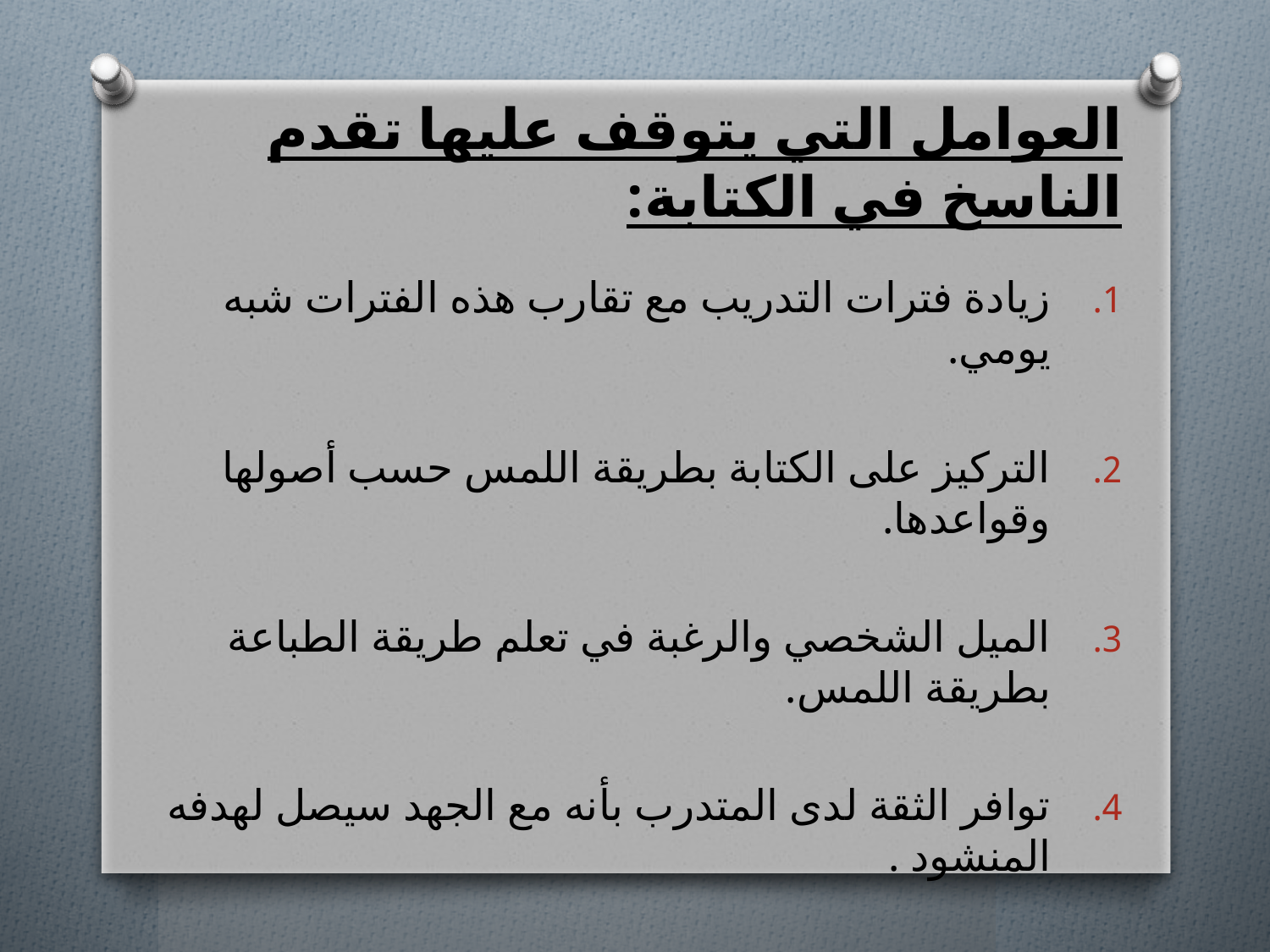

العوامل التي يتوقف عليها تقدم الناسخ في الكتابة:

زيادة فترات التدريب مع تقارب هذه الفترات شبه يومي.

التركيز على الكتابة بطريقة اللمس حسب أصولها وقواعدها.

الميل الشخصي والرغبة في تعلم طريقة الطباعة بطريقة اللمس.

توافر الثقة لدى المتدرب بأنه مع الجهد سيصل لهدفه المنشود .